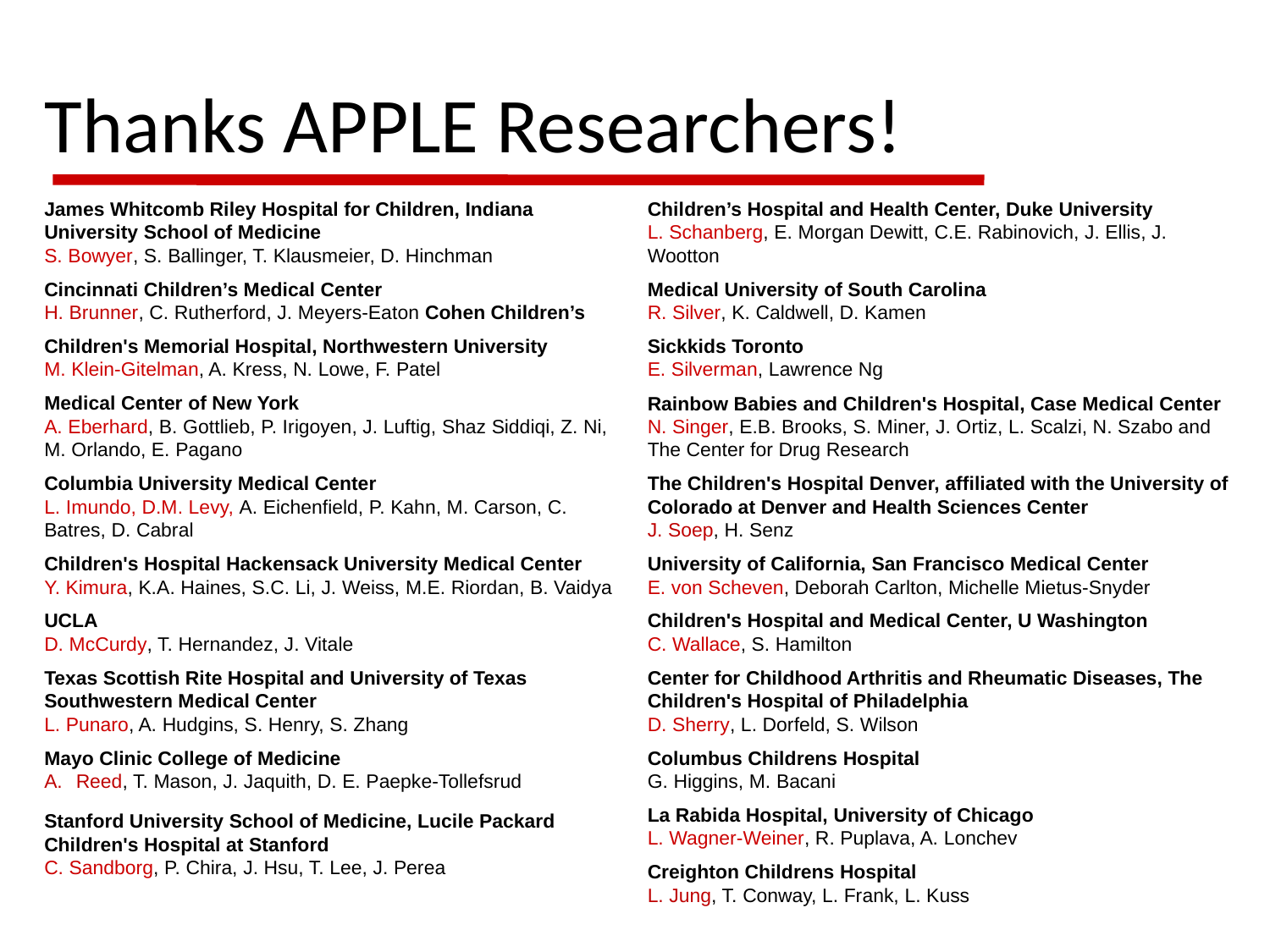

# Thanks APPLE Researchers!

James Whitcomb Riley Hospital for Children, Indiana University School of Medicine
S. Bowyer, S. Ballinger, T. Klausmeier, D. Hinchman

Cincinnati Children’s Medical Center
H. Brunner, C. Rutherford, J. Meyers-Eaton Cohen Children’s

Children's Memorial Hospital, Northwestern University
M. Klein-Gitelman, A. Kress, N. Lowe, F. Patel

Medical Center of New York
A. Eberhard, B. Gottlieb, P. Irigoyen, J. Luftig, Shaz Siddiqi, Z. Ni, M. Orlando, E. Pagano

Columbia University Medical Center
L. Imundo, D.M. Levy, A. Eichenfield, P. Kahn, M. Carson, C. Batres, D. Cabral

Children's Hospital Hackensack University Medical Center
Y. Kimura, K.A. Haines, S.C. Li, J. Weiss, M.E. Riordan, B. Vaidya

UCLA
D. McCurdy, T. Hernandez, J. Vitale

Texas Scottish Rite Hospital and University of Texas Southwestern Medical Center
L. Punaro, A. Hudgins, S. Henry, S. Zhang

Mayo Clinic College of Medicine
Reed, T. Mason, J. Jaquith, D. E. Paepke-Tollefsrud

Stanford University School of Medicine, Lucile Packard Children's Hospital at Stanford
C. Sandborg, P. Chira, J. Hsu, T. Lee, J. Perea

Children’s Hospital and Health Center, Duke University
L. Schanberg, E. Morgan Dewitt, C.E. Rabinovich, J. Ellis, J. Wootton

Medical University of South Carolina
R. Silver, K. Caldwell, D. Kamen

Sickkids Toronto
E. Silverman, Lawrence Ng

Rainbow Babies and Children's Hospital, Case Medical Center
N. Singer, E.B. Brooks, S. Miner, J. Ortiz, L. Scalzi, N. Szabo and The Center for Drug Research

The Children's Hospital Denver, affiliated with the University of Colorado at Denver and Health Sciences Center
J. Soep, H. Senz

University of California, San Francisco Medical Center
E. von Scheven, Deborah Carlton, Michelle Mietus-Snyder

Children's Hospital and Medical Center, U Washington
C. Wallace, S. Hamilton

Center for Childhood Arthritis and Rheumatic Diseases, The Children's Hospital of Philadelphia
D. Sherry, L. Dorfeld, S. Wilson

Columbus Childrens Hospital
G. Higgins, M. Bacani

La Rabida Hospital, University of Chicago
L. Wagner-Weiner, R. Puplava, A. Lonchev

Creighton Childrens Hospital
L. Jung, T. Conway, L. Frank, L. Kuss